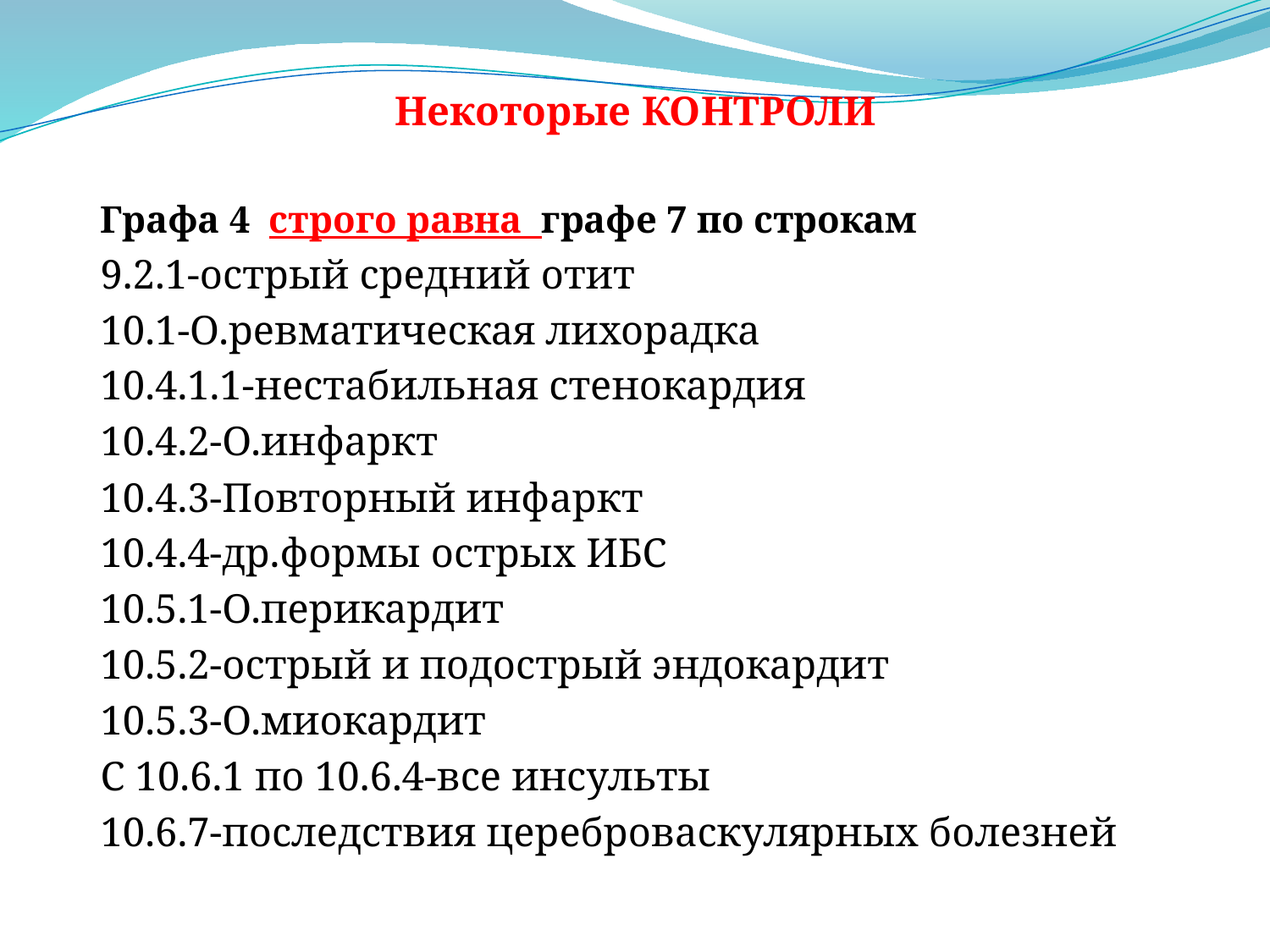

Некоторые КОНТРОЛИ

Графа 4  строго равна  графе 7 по строкам
9.2.1-острый средний отит
10.1-О.ревматическая лихорадка
10.4.1.1-нестабильная стенокардия
10.4.2-О.инфаркт
10.4.3-Повторный инфаркт
10.4.4-др.формы острых ИБС
10.5.1-О.перикардит
10.5.2-острый и подострый эндокардит
10.5.3-О.миокардит
С 10.6.1 по 10.6.4-все инсульты
10.6.7-последствия цереброваскулярных болезней